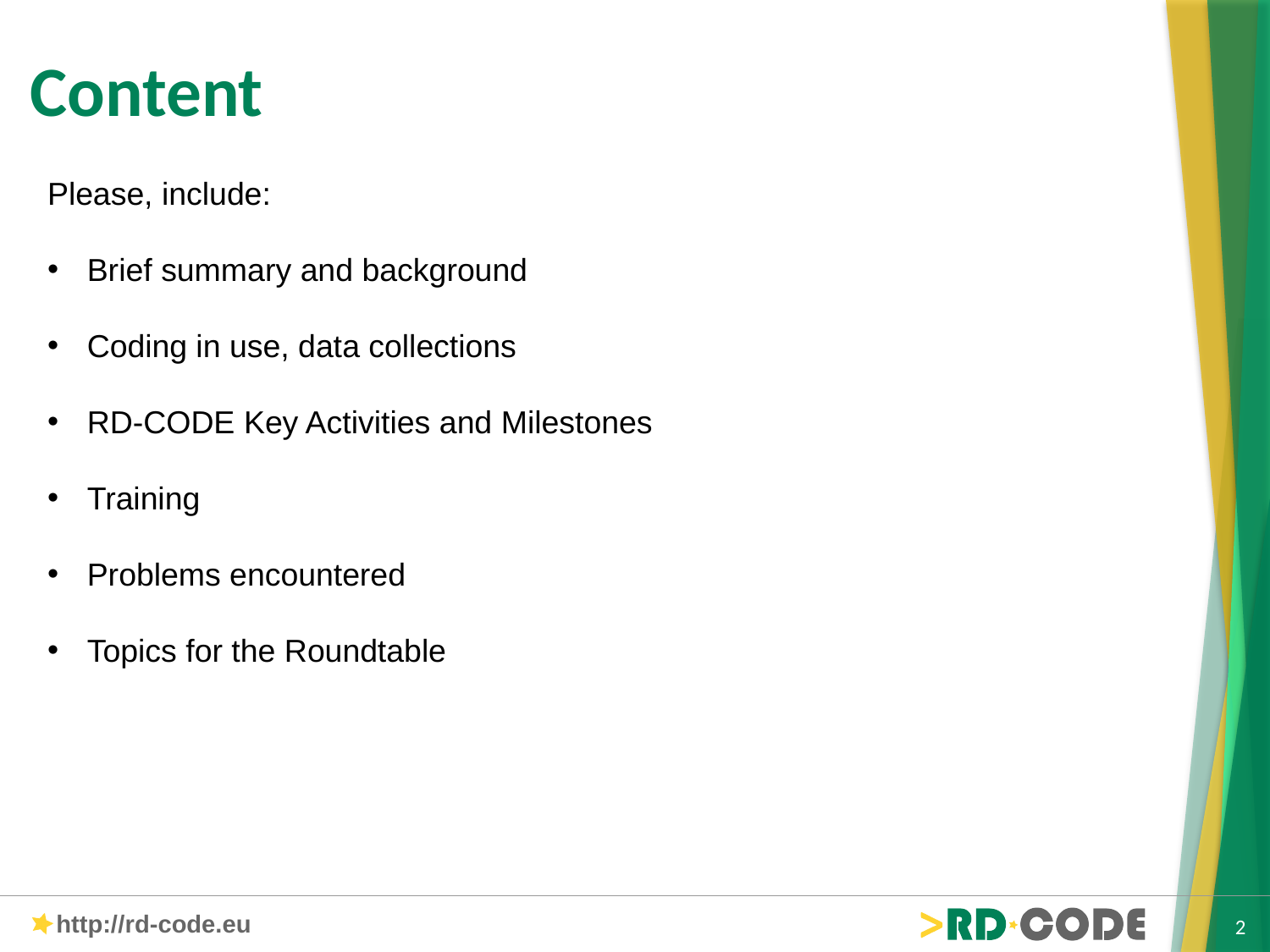

# Content
Please, include:

Brief summary and background

Coding in use, data collections

RD-CODE Key Activities and Milestones

Training

Problems encountered

Topics for the Roundtable

2